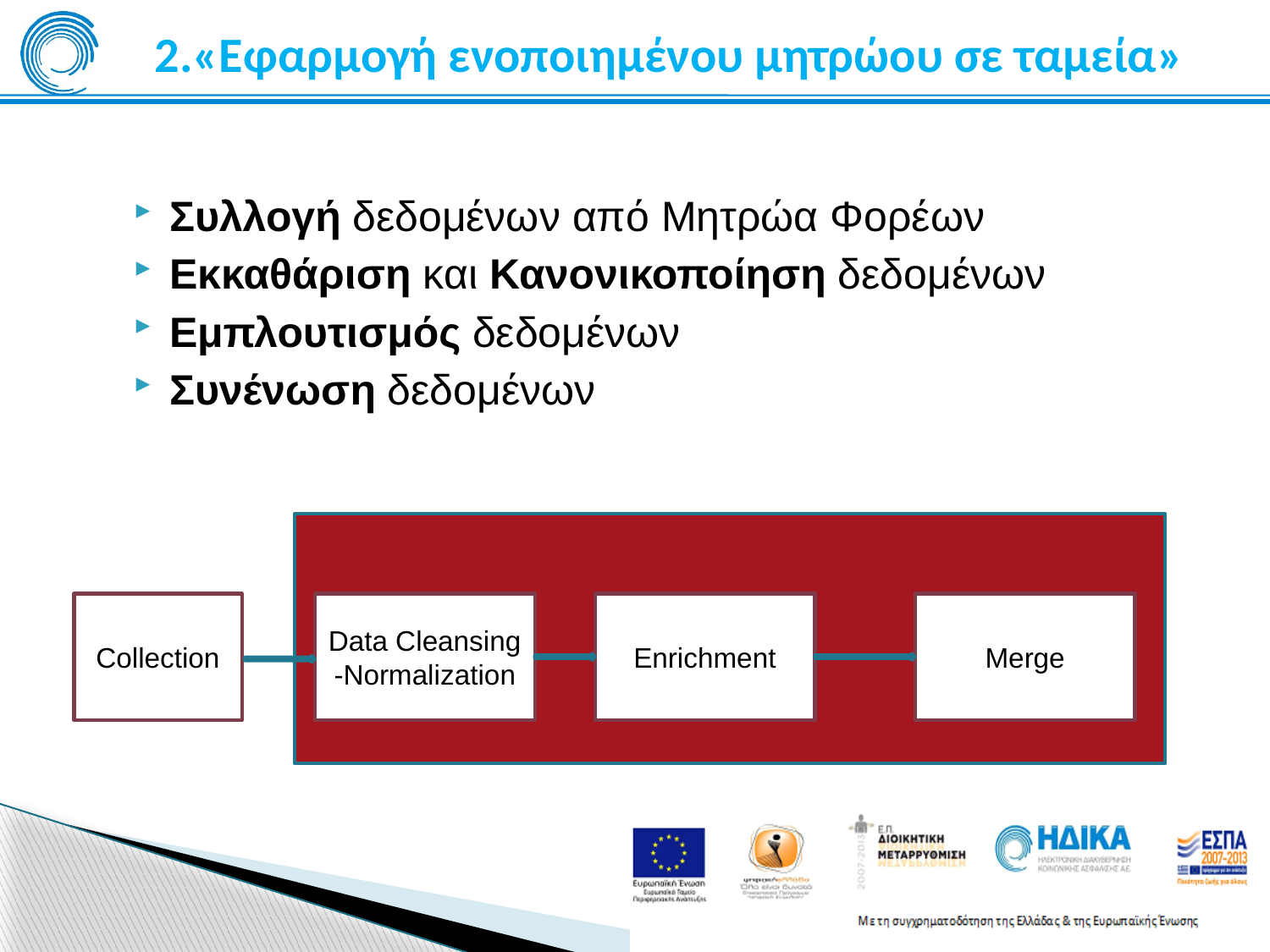

# 2.«Εφαρμογή ενοποιημένου μητρώου σε ταμεία»

Συλλογή δεδομένων από Μητρώα Φορέων
Εκκαθάριση και Κανονικοποίηση δεδομένων
Εμπλουτισμός δεδομένων
Συνένωση δεδομένων

Collection
Data Cleansing -Normalization
Enrichment
Merge